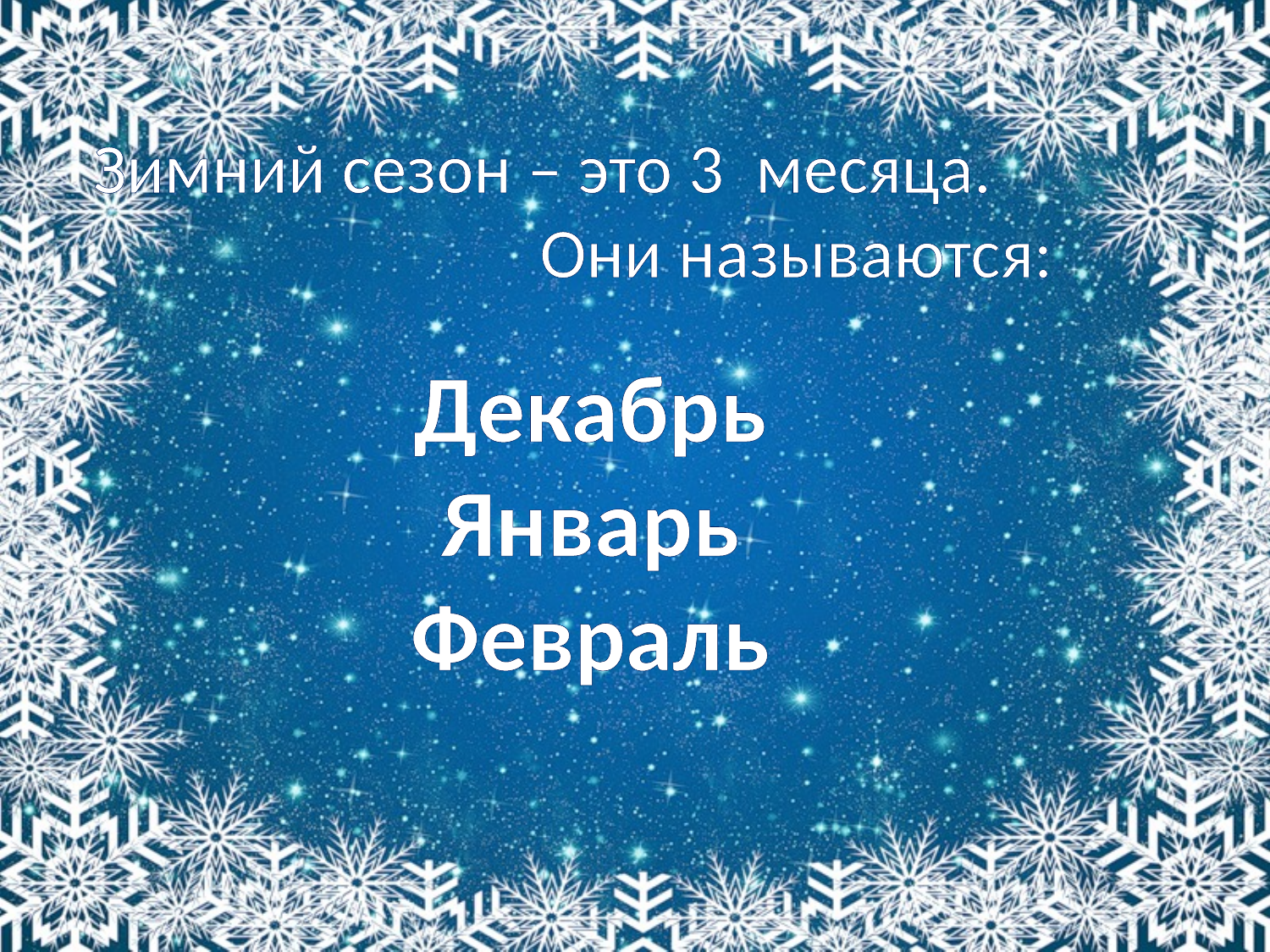

Зимний сезон – это 3  месяца.                                  Они называются:

Декабрь
Январь
Февраль